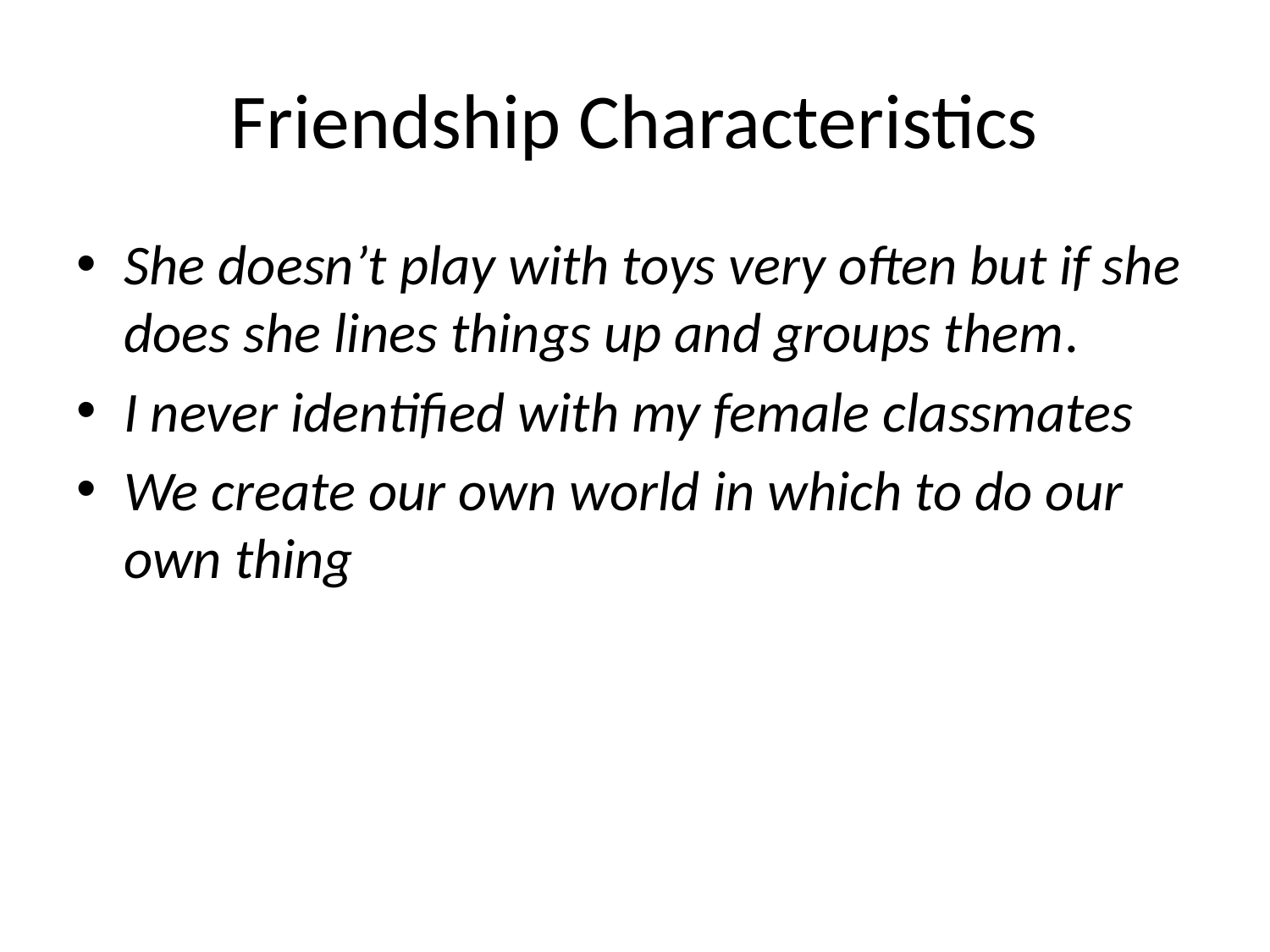

# Friendship Characteristics
She doesn’t play with toys very often but if she does she lines things up and groups them.
I never identified with my female classmates
We create our own world in which to do our own thing